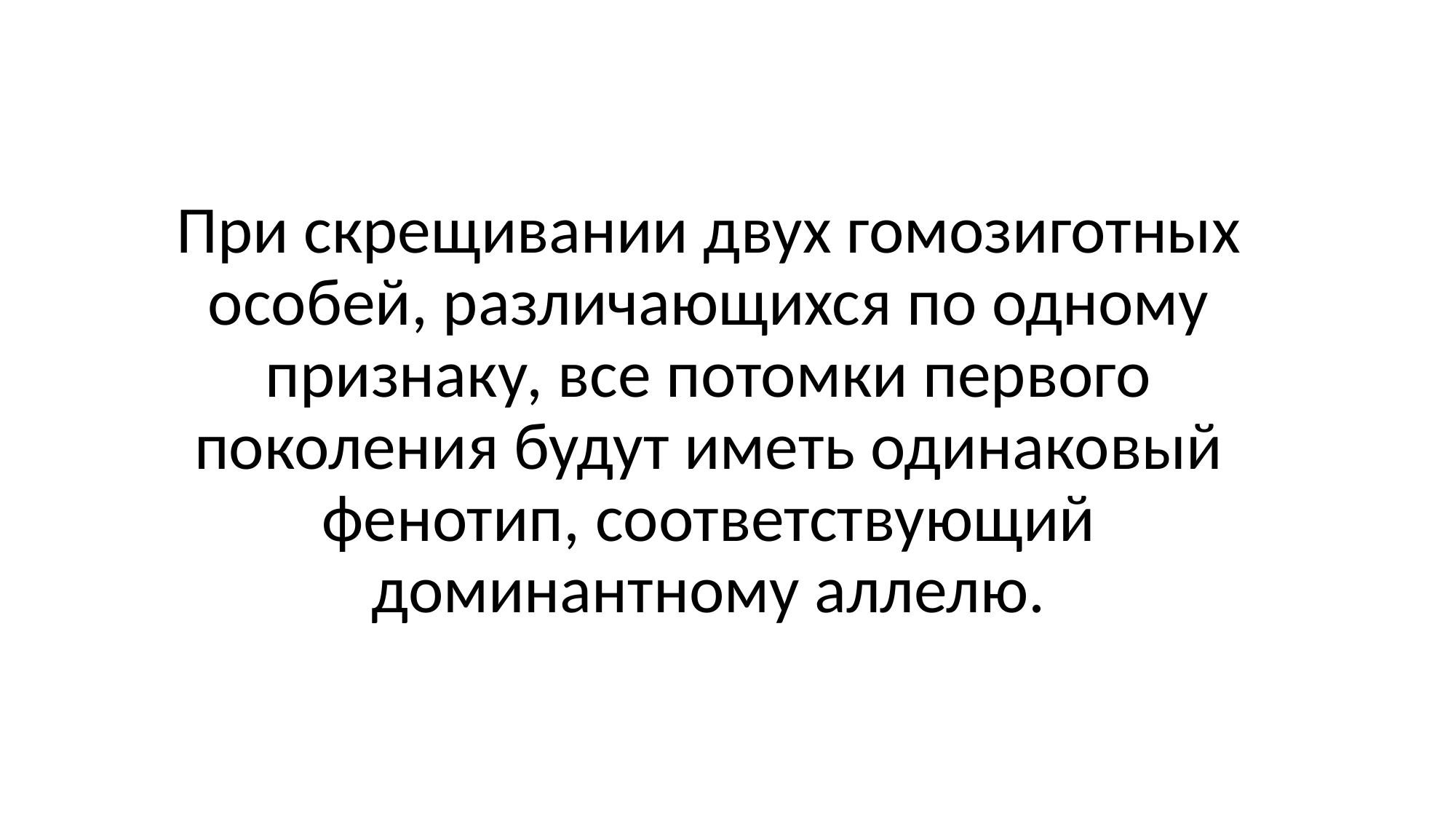

При скрещивании двух гомозиготных особей, различающихся по одному признаку, все потомки первого поколения будут иметь одинаковый фенотип, соответствующий доминантному аллелю.